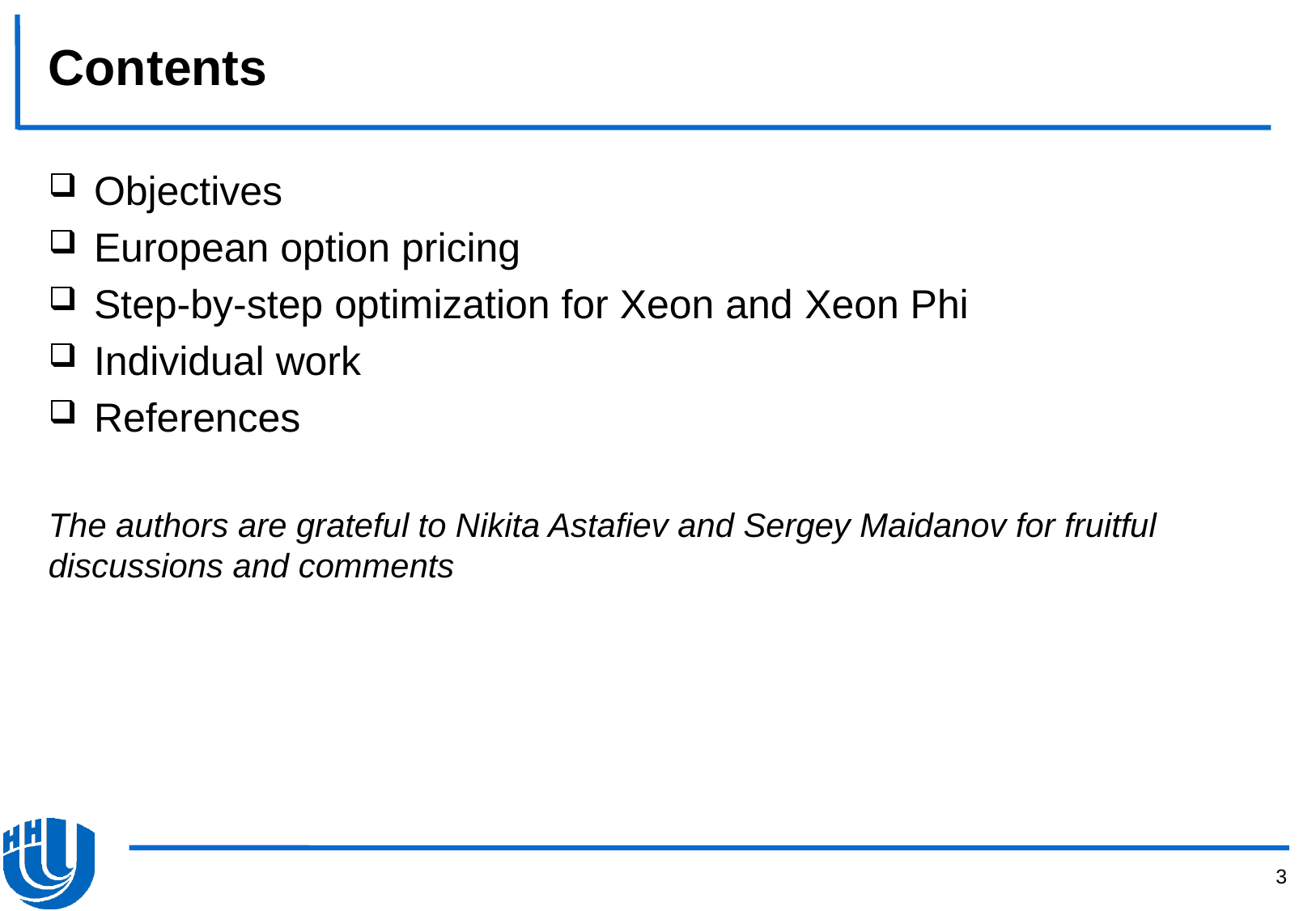

# Contents
Objectives
European option pricing
Step-by-step optimization for Xeon and Xeon Phi
Individual work
References

The authors are grateful to Nikita Astafiev and Sergey Maidanov for fruitful discussions and comments